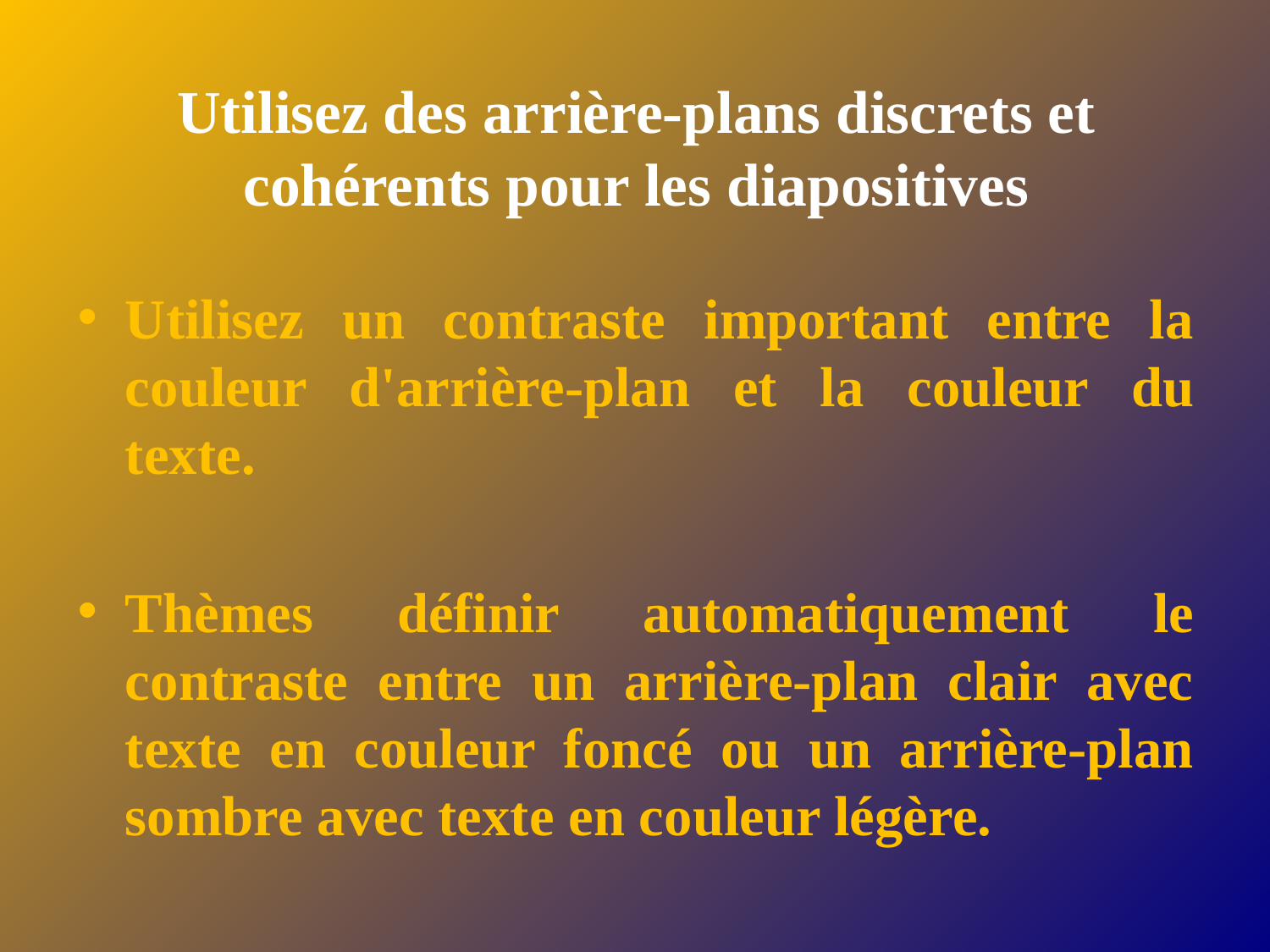

# Utilisez des arrière-plans discrets et cohérents pour les diapositives
Utilisez un contraste important entre la couleur d'arrière-plan et la couleur du texte.

Thèmes définir automatiquement le contraste entre un arrière-plan clair avec texte en couleur foncé ou un arrière-plan sombre avec texte en couleur légère.